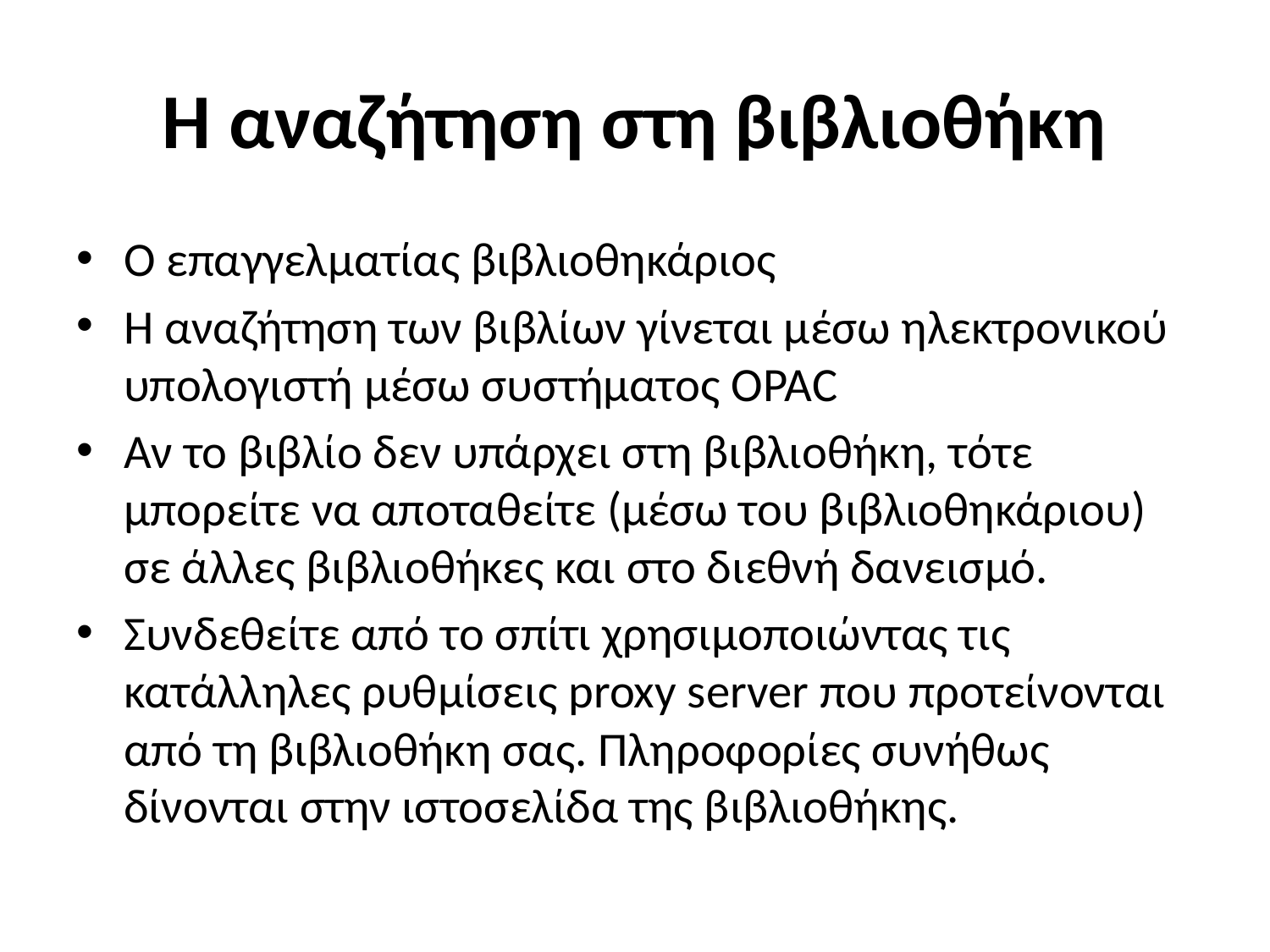

# H αναζήτηση στη βιβλιοθήκη
O επαγγελματίας βιβλιοθηκάριος
H αναζήτηση των βιβλίων γίνεται μέσω ηλεκτρονικού υπολογιστή μέσω συστήματος OPAC
Αν το βιβλίο δεν υπάρχει στη βιβλιοθήκη, τότε μπορείτε να αποταθείτε (μέσω του βιβλιοθηκάριου) σε άλλες βιβλιοθήκες και στο διεθνή δανεισμό.
Συνδεθείτε από το σπίτι χρησιμοποιώντας τις κατάλληλες ρυθμίσεις proxy server που προτείνονται από τη βιβλιοθήκη σας. Πληροφορίες συνήθως δίνονται στην ιστοσελίδα της βιβλιοθήκης.